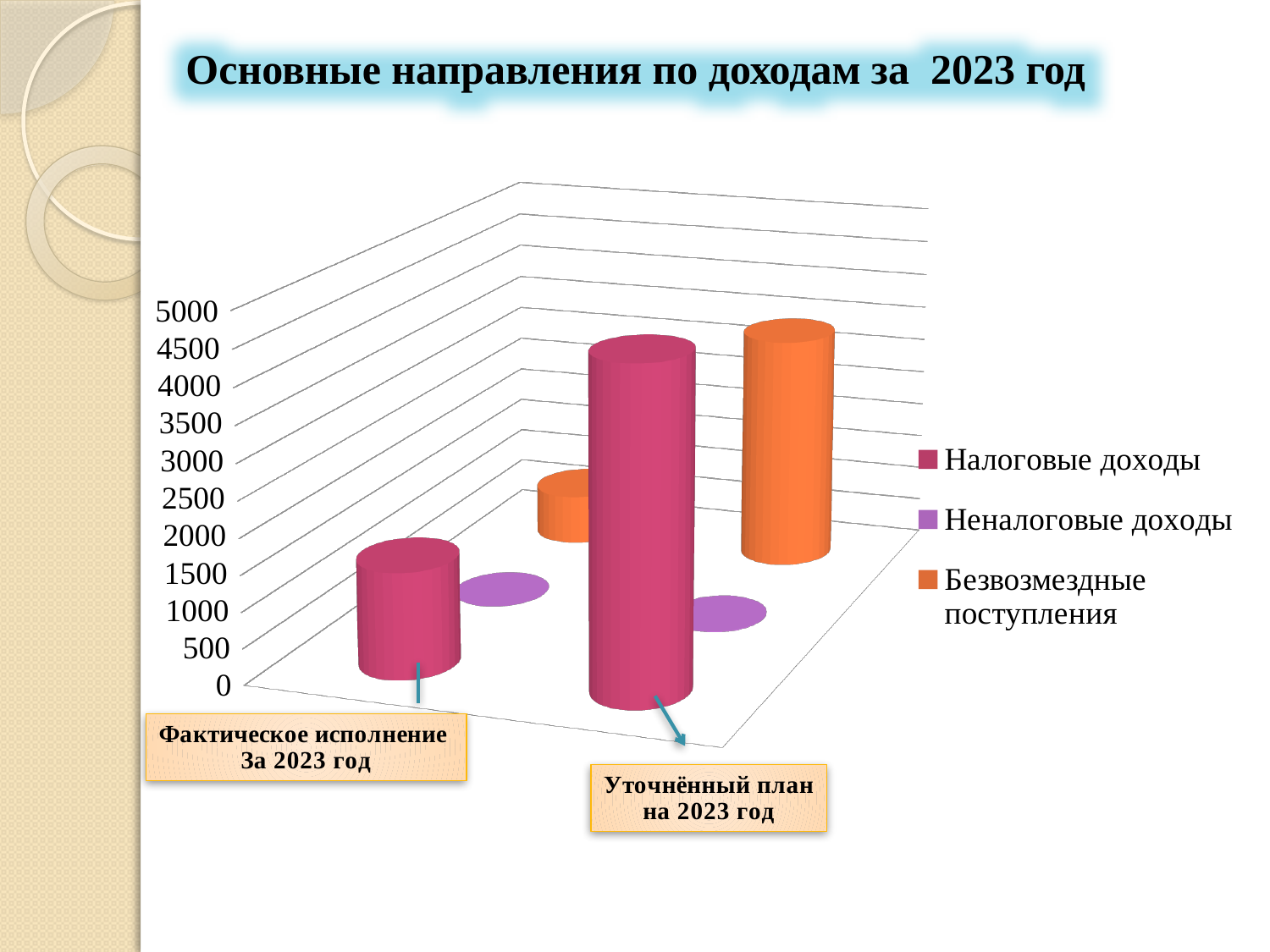

Основные направления по доходам за  2023 год

[unsupported chart]